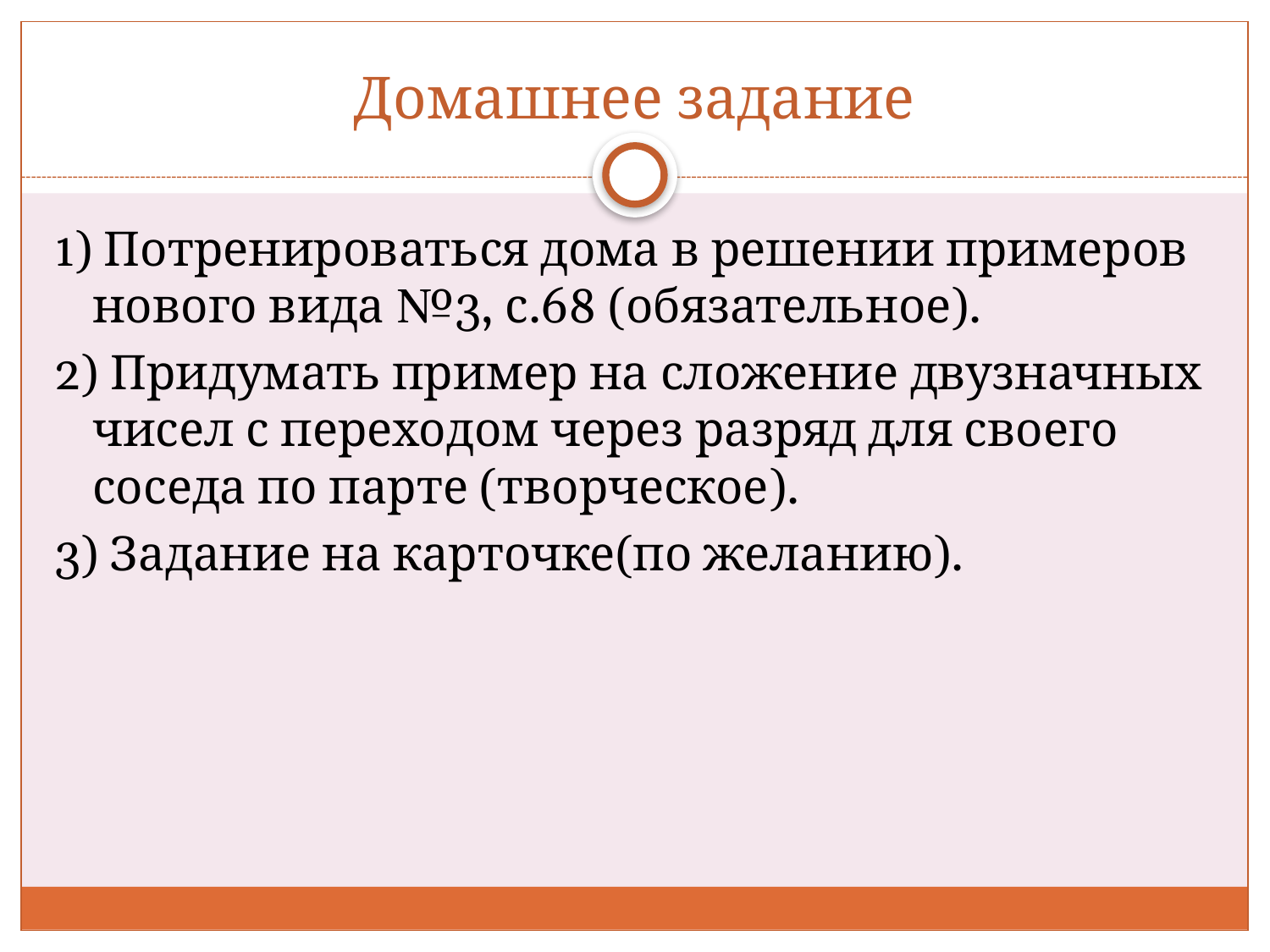

# Домашнее задание
1) Потренироваться дома в решении примеров нового вида №3, с.68 (обязательное).
2) Придумать пример на сложение двузначных чисел с переходом через разряд для своего соседа по парте (творческое).
3) Задание на карточке(по желанию).